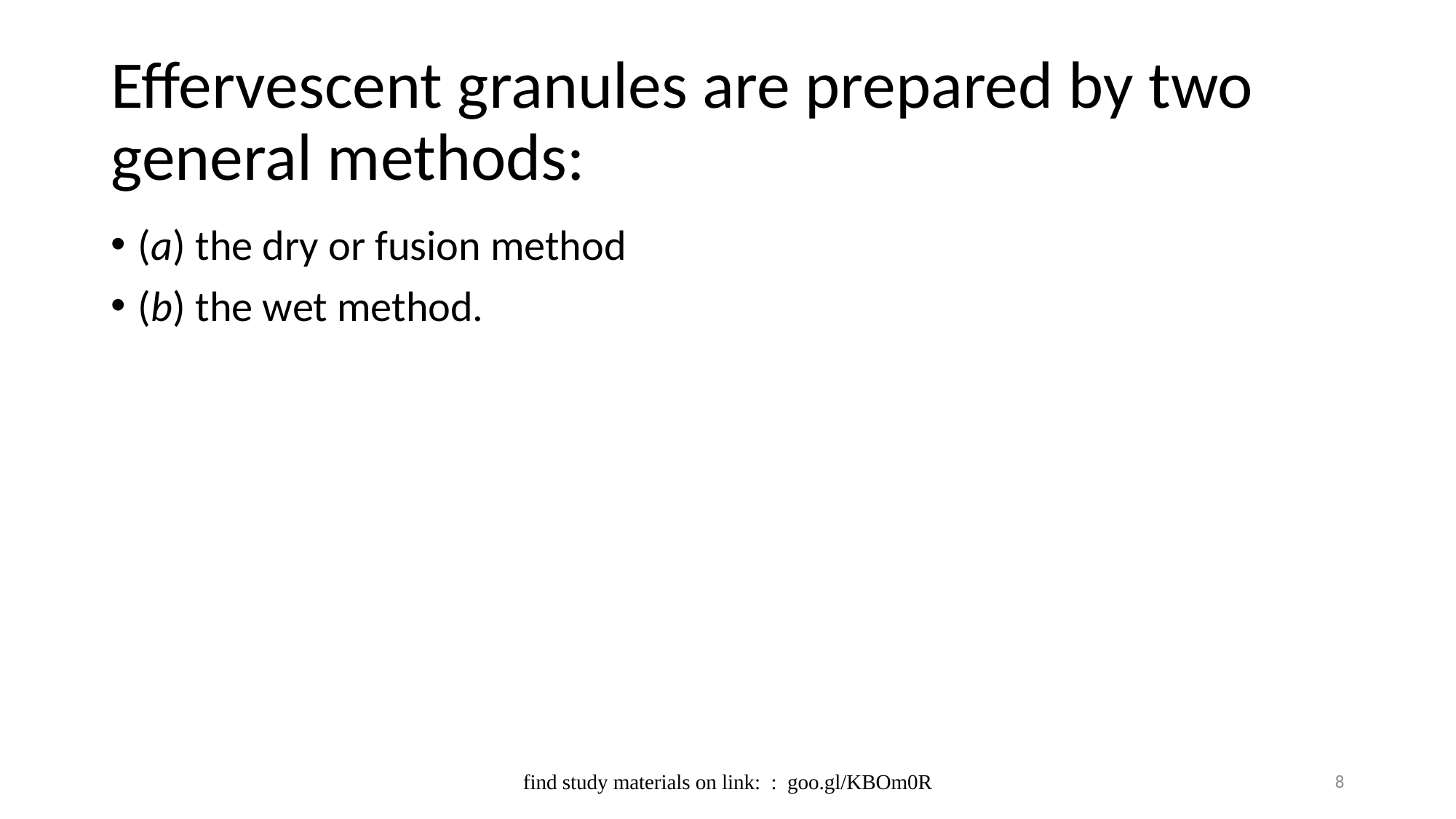

# Effervescent granules are prepared by two general methods:
(a) the dry or fusion method
(b) the wet method.

find study materials on link:  :  goo.gl/KBOm0R
8